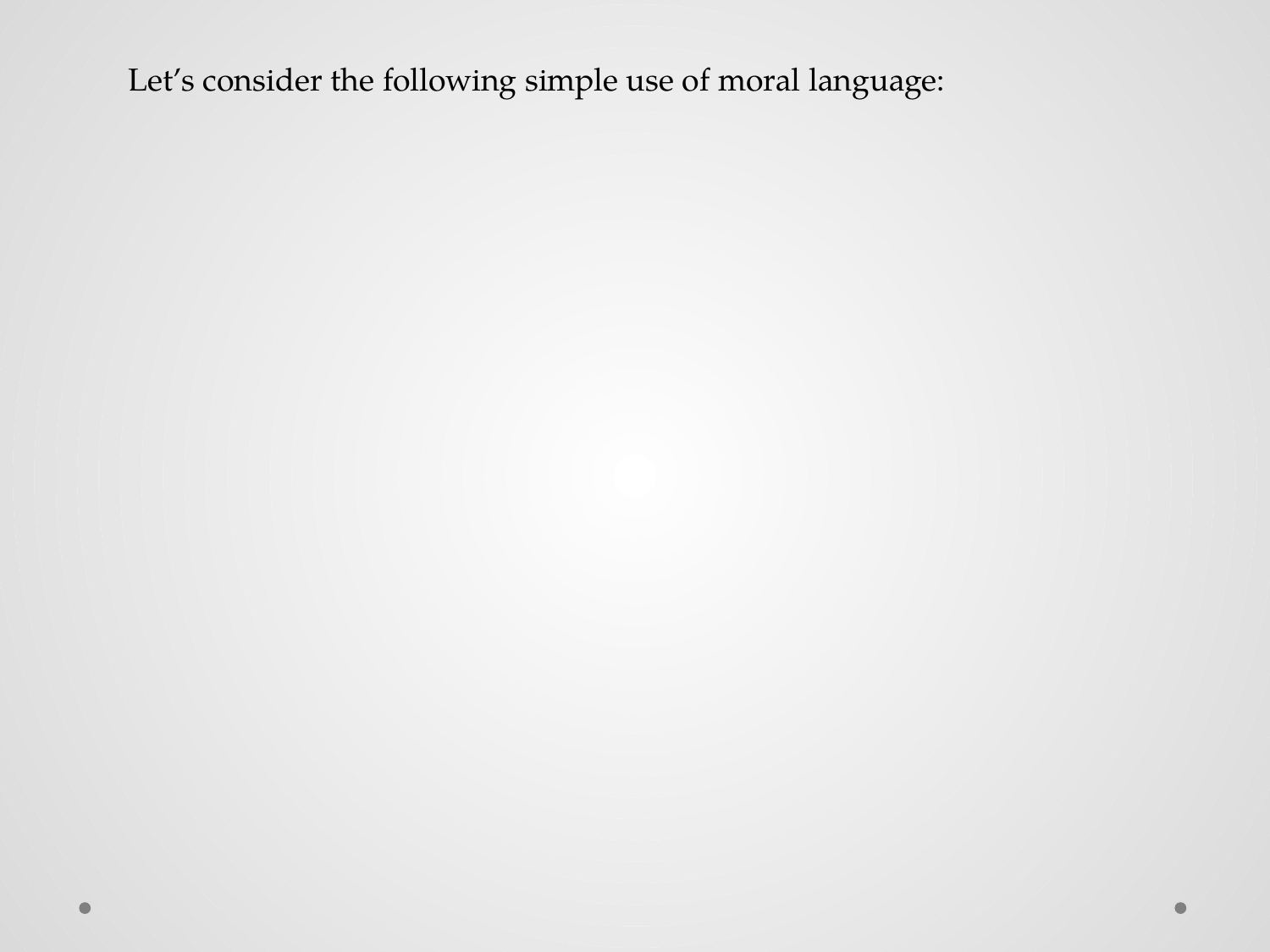

Let’s consider the following simple use of moral language: